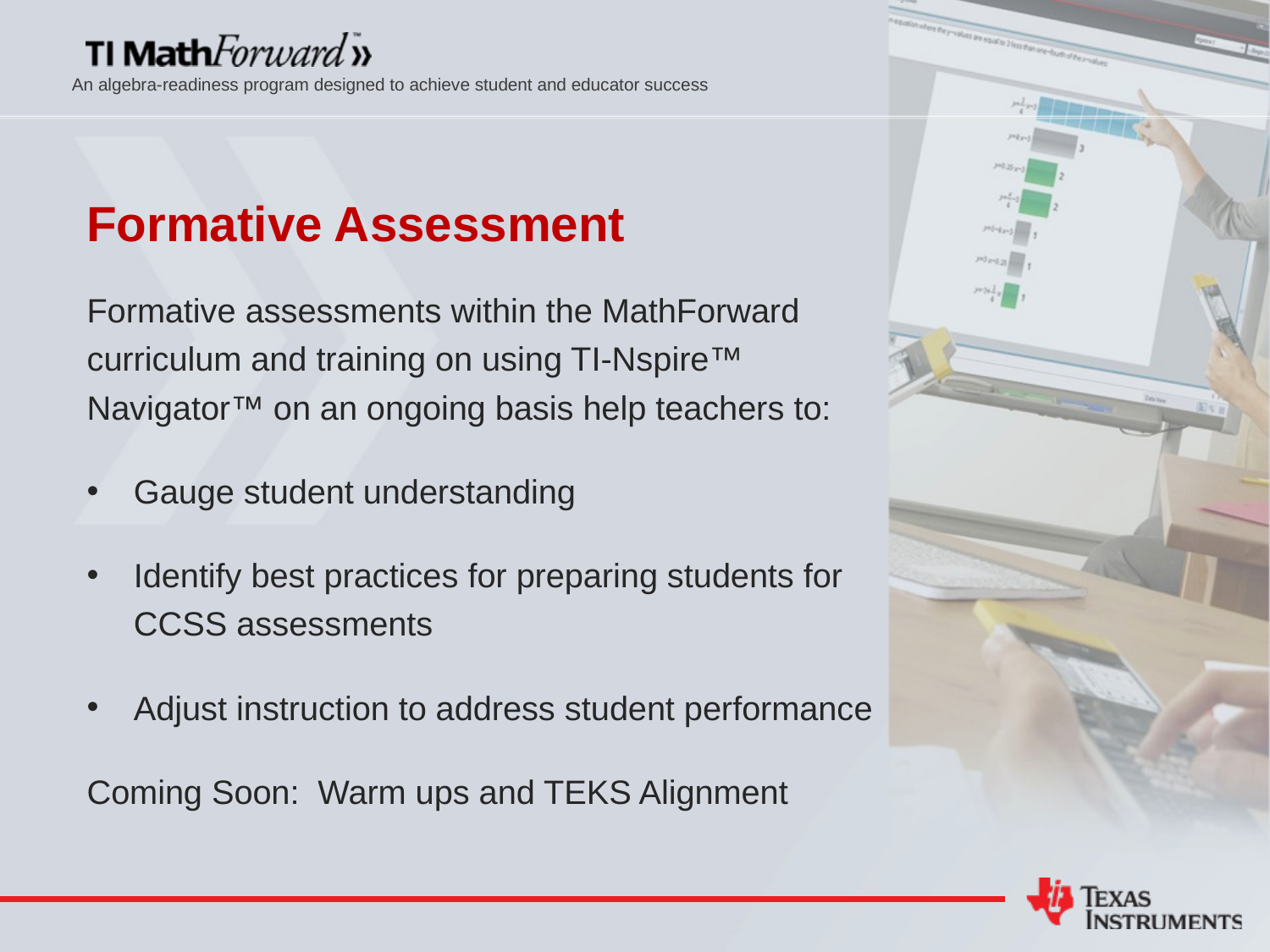

# Formative Assessment
Formative assessments within the MathForward curriculum and training on using TI-Nspire™ Navigator™ on an ongoing basis help teachers to:
Gauge student understanding
Identify best practices for preparing students for CCSS assessments
Adjust instruction to address student performance
Coming Soon:  Warm ups and TEKS Alignment